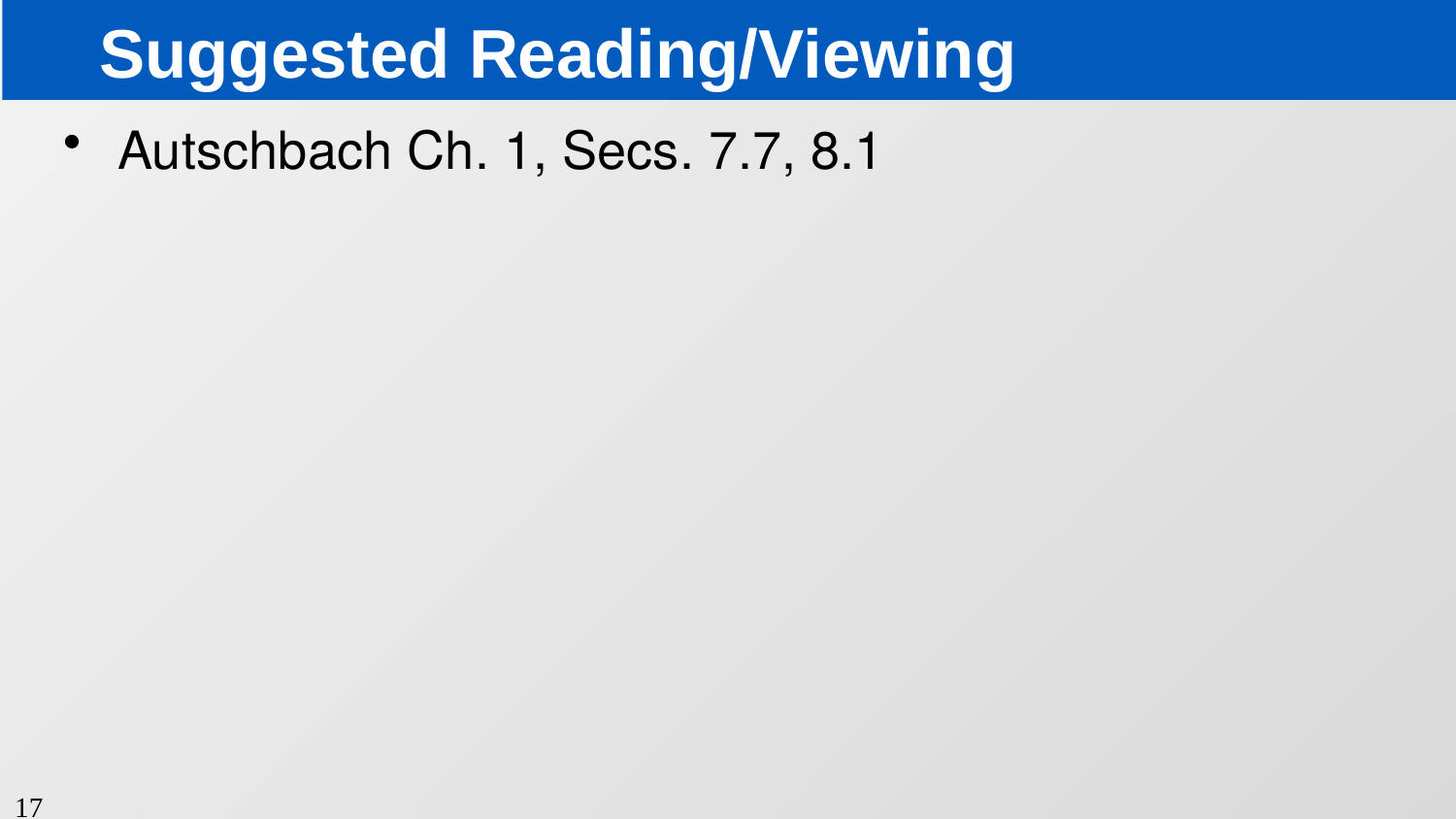

# Suggested Reading/Viewing
Autschbach Ch. 1, Secs. 7.7, 8.1

17